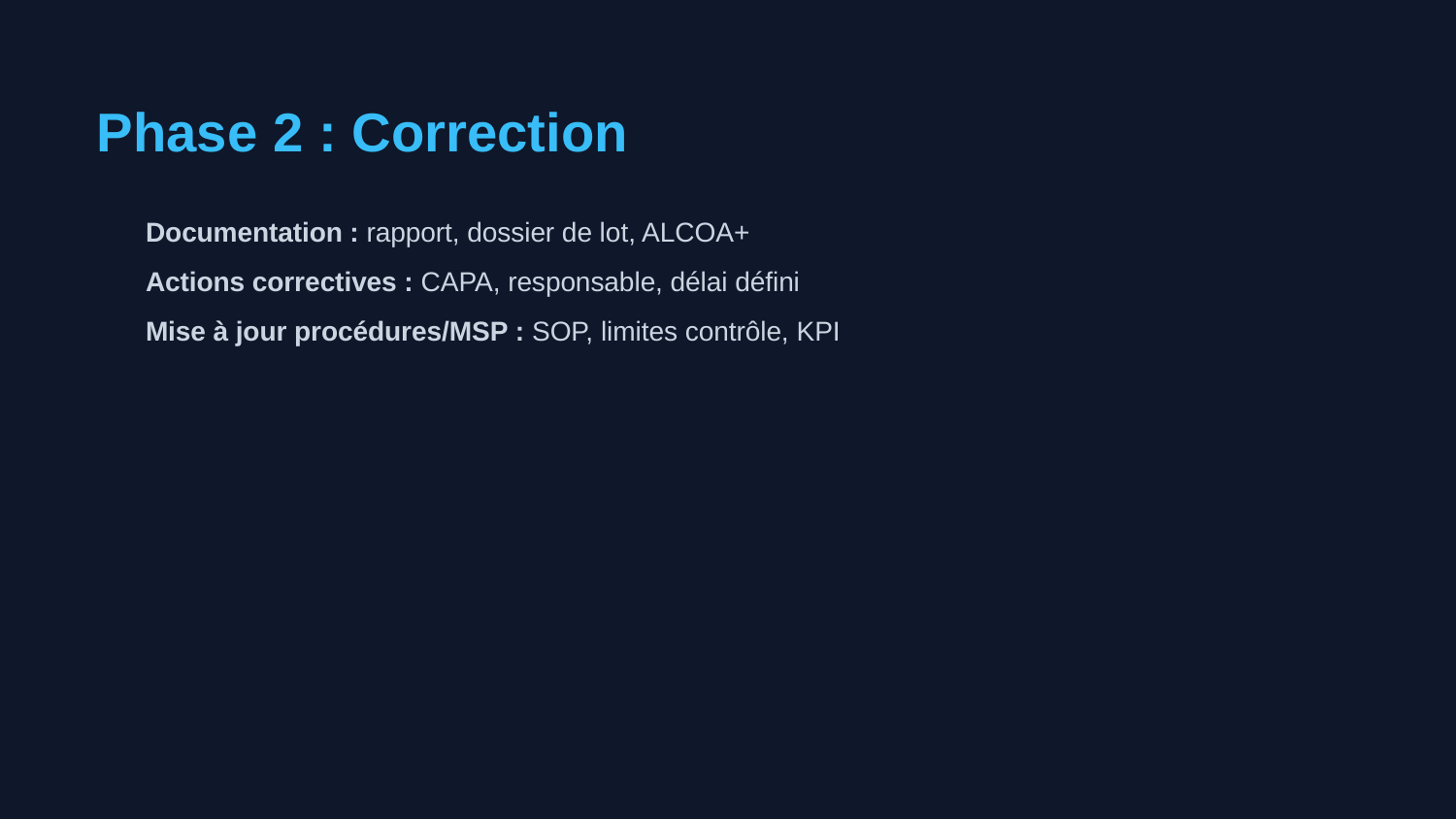

Phase 2 : Correction
Documentation : rapport, dossier de lot, ALCOA+
Actions correctives : CAPA, responsable, délai défini
Mise à jour procédures/MSP : SOP, limites contrôle, KPI